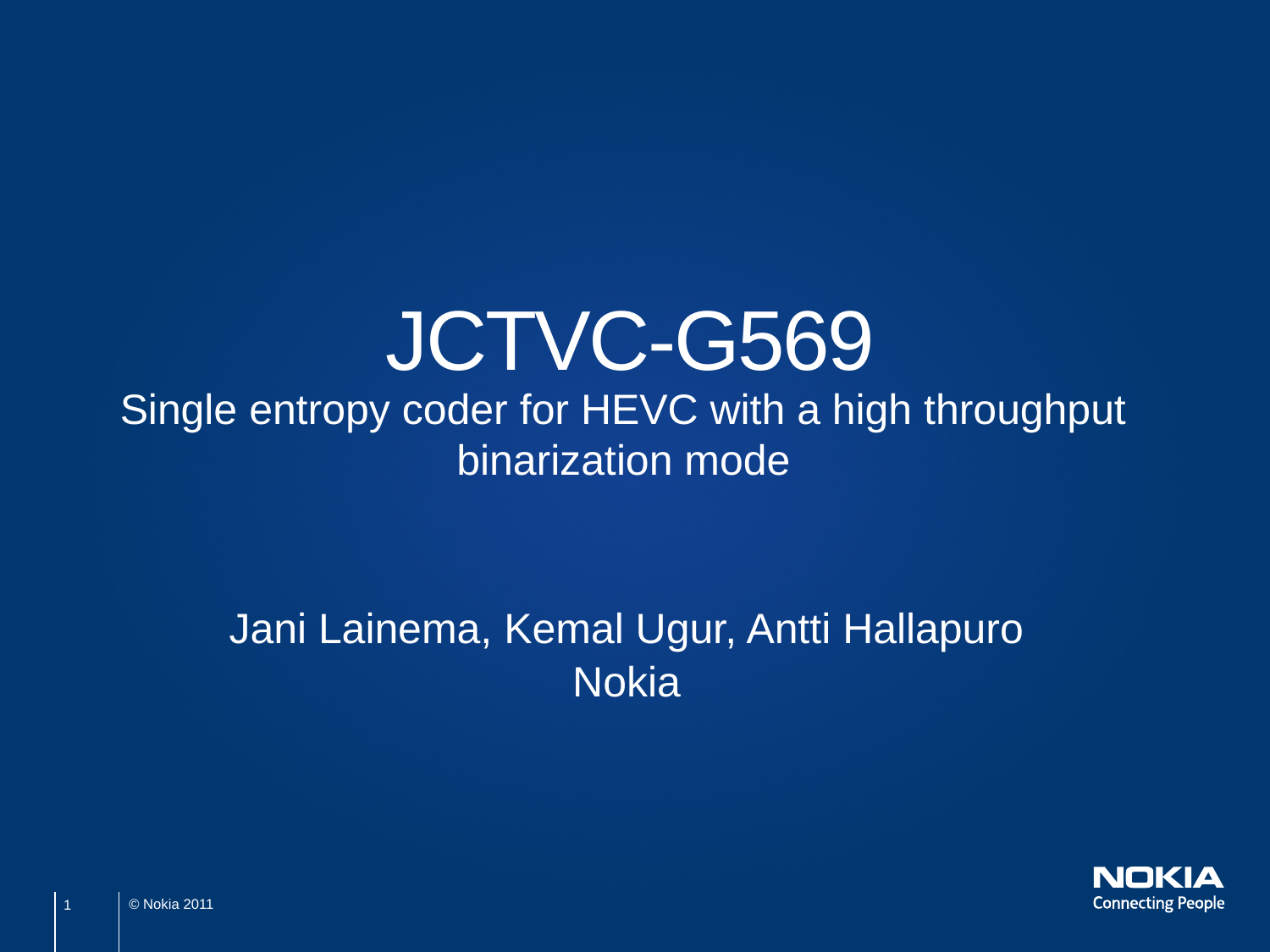

# JCTVC-G569
Single entropy coder for HEVC with a high throughput binarization mode
Jani Lainema, Kemal Ugur, Antti Hallapuro
Nokia
© Nokia 2011
1